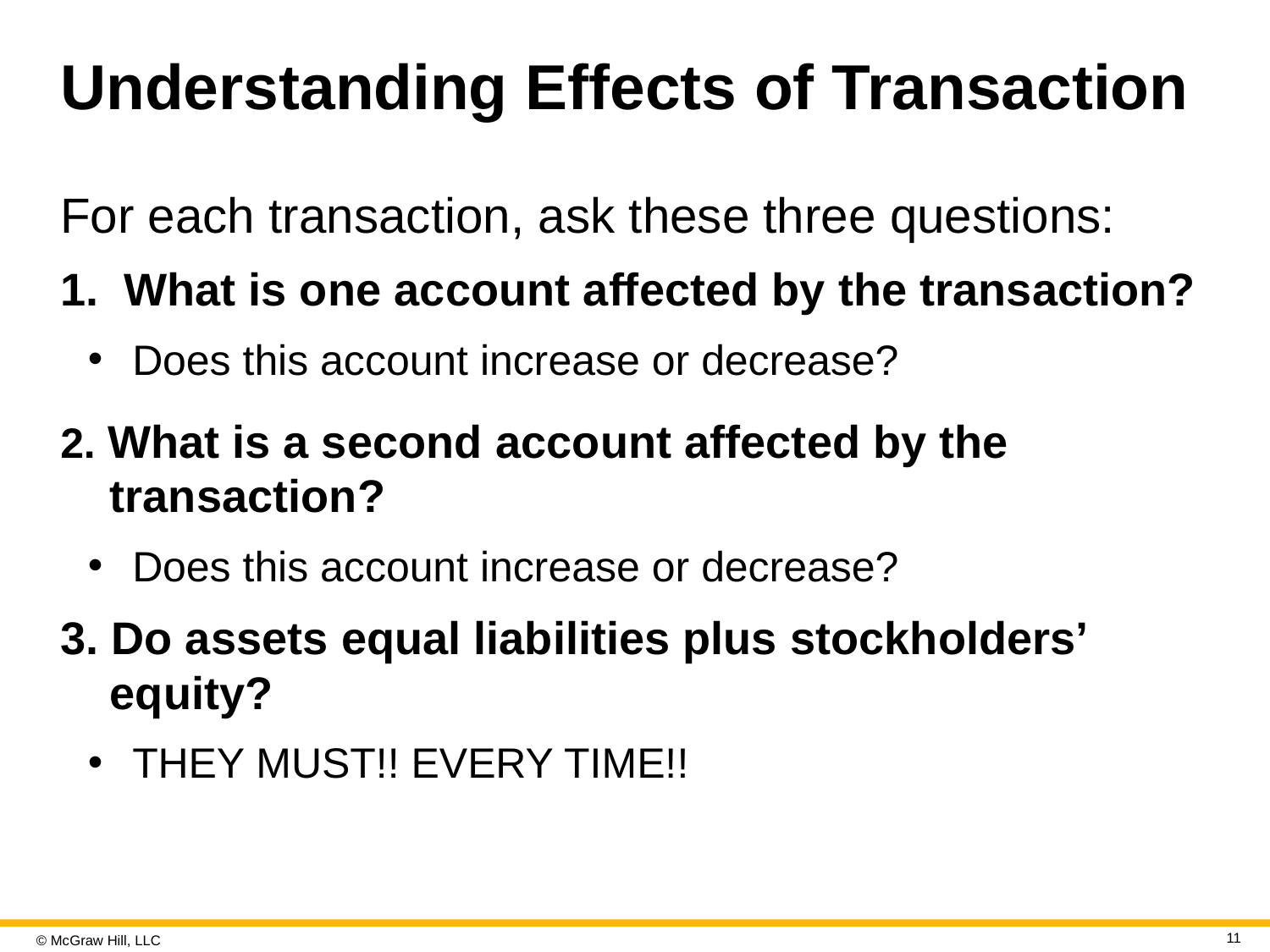

# Understanding Effects of Transaction
For each transaction, ask these three questions:
What is one account affected by the transaction?
Does this account increase or decrease?
2. What is a second account affected by the transaction?
Does this account increase or decrease?
3. Do assets equal liabilities plus stockholders’ equity?
THEY MUST!! EVERY TIME!!
11